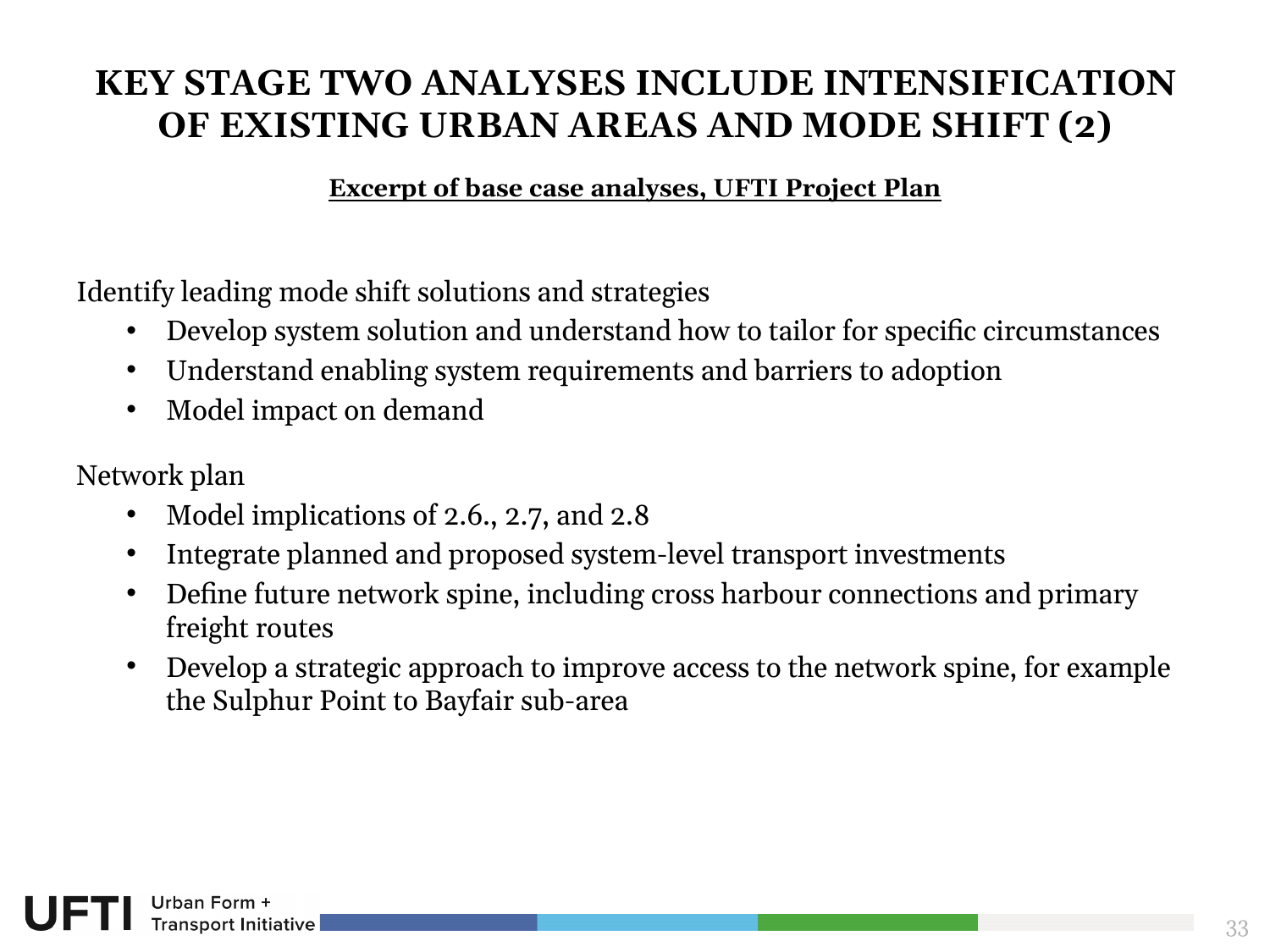

# Key Stage two analyses include intensification of existing urban areas and mode shift (2)
Excerpt of base case analyses, UFTI Project Plan
Identify leading mode shift solutions and strategies
Develop system solution and understand how to tailor for specific circumstances
Understand enabling system requirements and barriers to adoption
Model impact on demand
Network plan
Model implications of 2.6., 2.7, and 2.8
Integrate planned and proposed system-level transport investments
Define future network spine, including cross harbour connections and primary freight routes
Develop a strategic approach to improve access to the network spine, for example the Sulphur Point to Bayfair sub-area

33